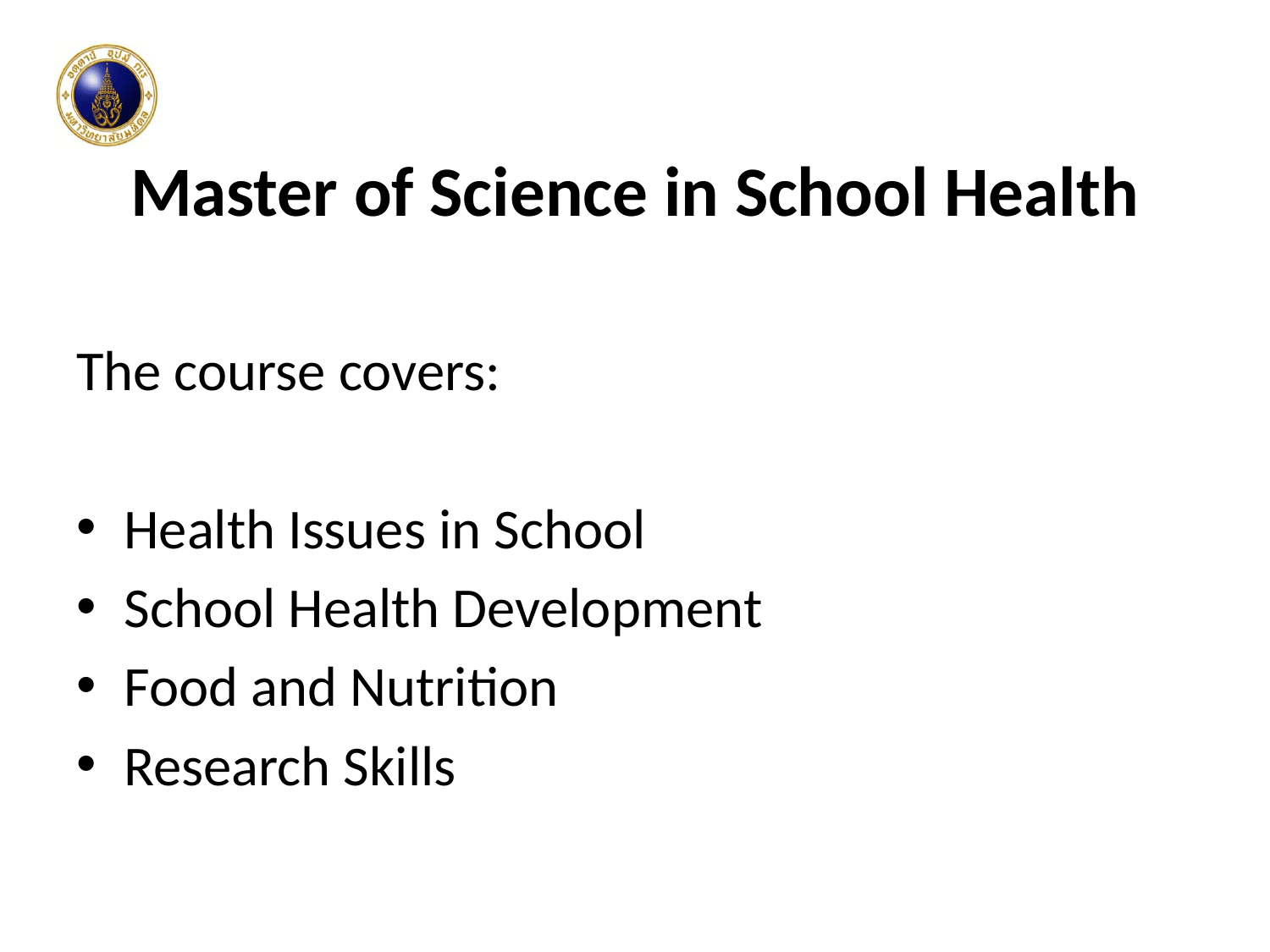

# Master of Science in School Health
The course covers:

Health Issues in School
School Health Development
Food and Nutrition
Research Skills